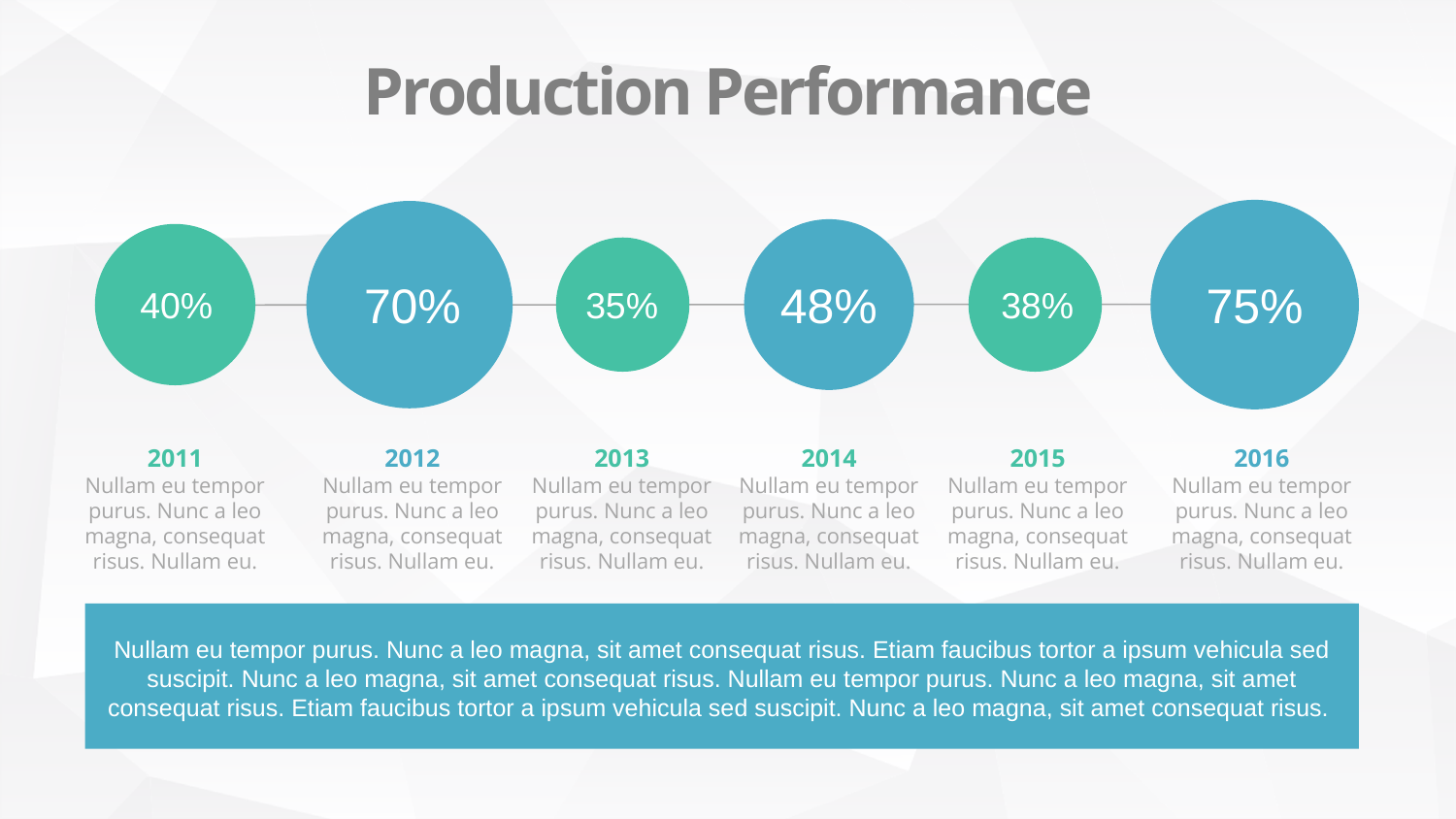

Production Performance

70%
48%
75%
40%
35%
38%
2011
Nullam eu tempor purus. Nunc a leo magna, consequat risus. Nullam eu.
2012
Nullam eu tempor purus. Nunc a leo magna, consequat risus. Nullam eu.
2013
Nullam eu tempor purus. Nunc a leo magna, consequat risus. Nullam eu.
2014
Nullam eu tempor purus. Nunc a leo magna, consequat risus. Nullam eu.
2015
Nullam eu tempor purus. Nunc a leo magna, consequat risus. Nullam eu.
2016
Nullam eu tempor purus. Nunc a leo magna, consequat risus. Nullam eu.

Nullam eu tempor purus. Nunc a leo magna, sit amet consequat risus. Etiam faucibus tortor a ipsum vehicula sed suscipit. Nunc a leo magna, sit amet consequat risus. Nullam eu tempor purus. Nunc a leo magna, sit amet consequat risus. Etiam faucibus tortor a ipsum vehicula sed suscipit. Nunc a leo magna, sit amet consequat risus.